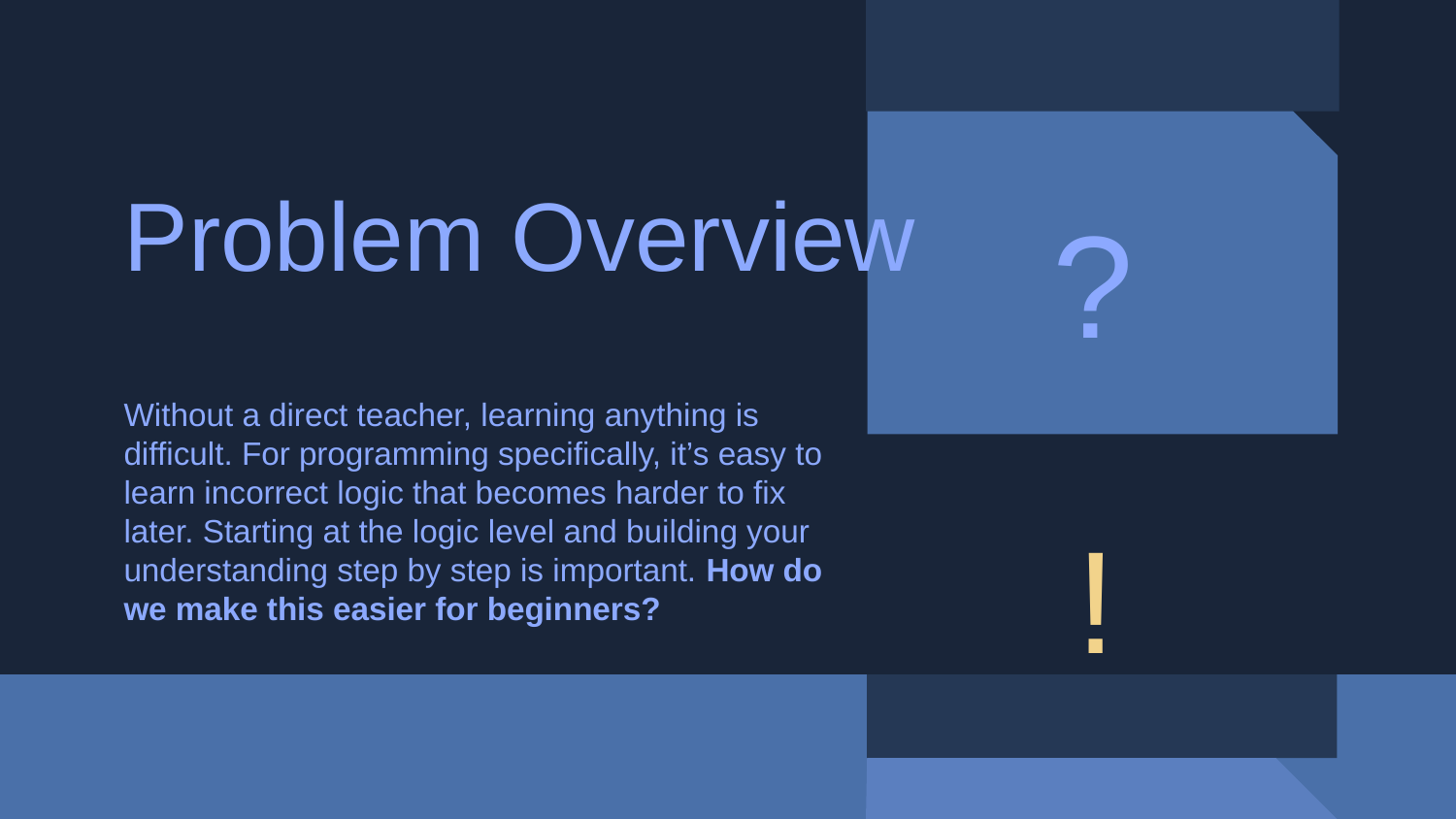

?
# Problem Overview
Without a direct teacher, learning anything is difficult. For programming specifically, it’s easy to learn incorrect logic that becomes harder to fix later. Starting at the logic level and building your understanding step by step is important. How do we make this easier for beginners?
!